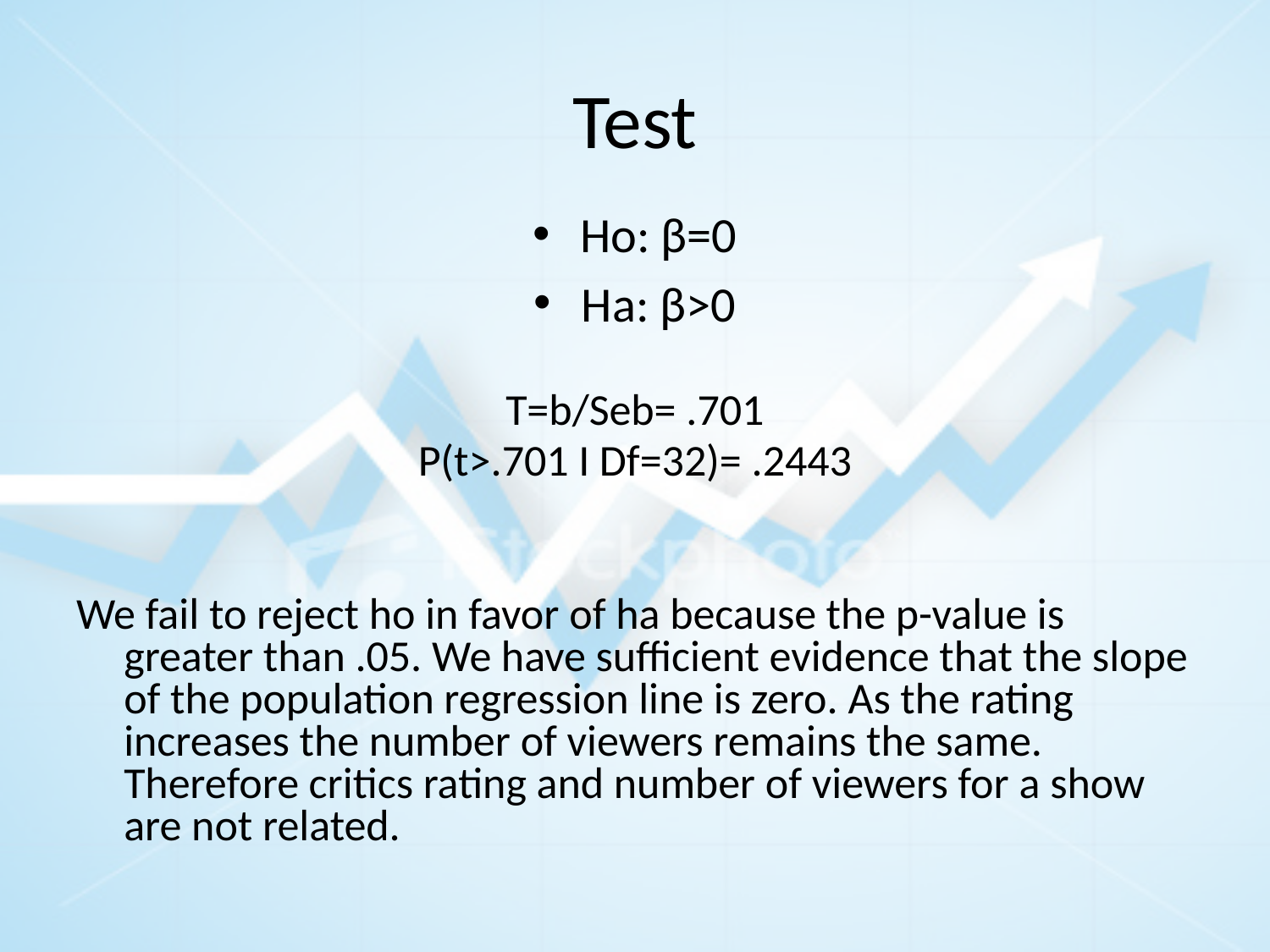

# Test
Ho: β=0
Ha: β>0

T=b/Seb= .701
P(t>.701 I Df=32)= .2443

We fail to reject ho in favor of ha because the p-value is greater than .05. We have sufficient evidence that the slope of the population regression line is zero. As the rating increases the number of viewers remains the same. Therefore critics rating and number of viewers for a show are not related.